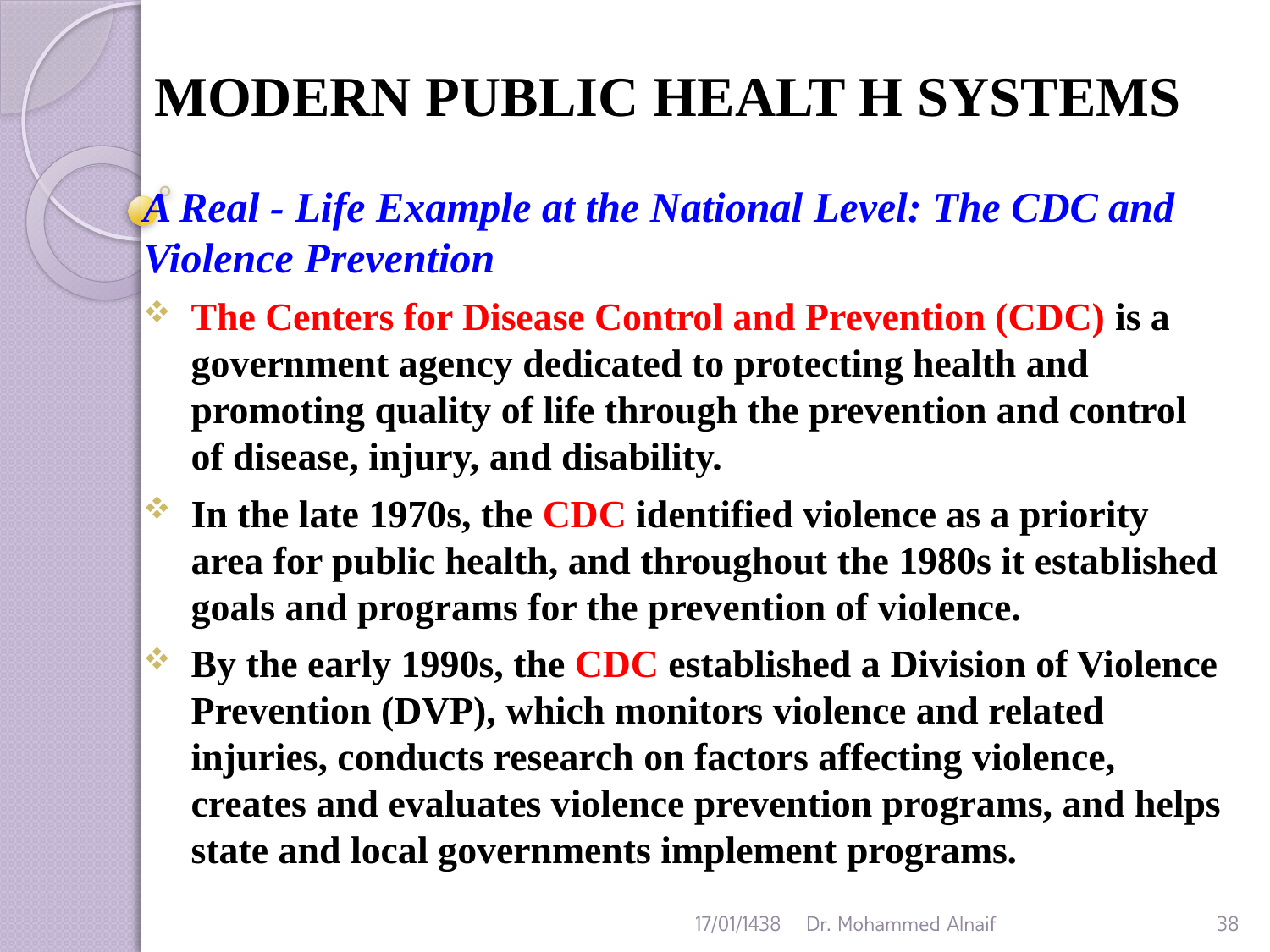

# MODERN PUBLIC HEALT H SYSTEMS
A Real - Life Example at the National Level: The CDC and Violence Prevention
The Centers for Disease Control and Prevention (CDC) is a government agency dedicated to protecting health and promoting quality of life through the prevention and control of disease, injury, and disability.
In the late 1970s, the CDC identified violence as a priority area for public health, and throughout the 1980s it established goals and programs for the prevention of violence.
By the early 1990s, the CDC established a Division of Violence Prevention (DVP), which monitors violence and related injuries, conducts research on factors affecting violence, creates and evaluates violence prevention programs, and helps state and local governments implement programs.
17/01/1438
Dr. Mohammed Alnaif
38